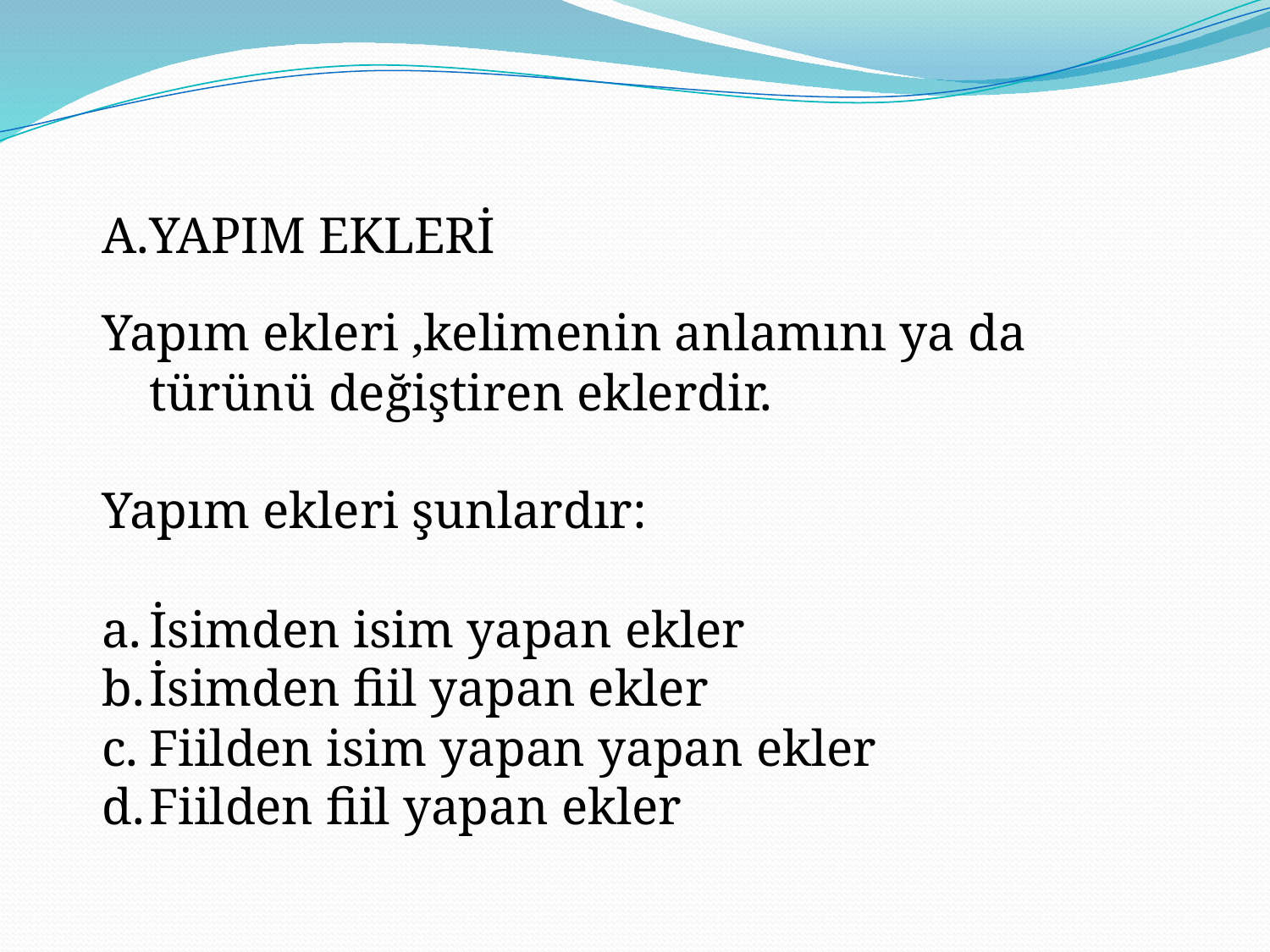

YAPIM EKLERİ

Yapım ekleri ,kelimenin anlamını ya da türünü değiştiren eklerdir.

Yapım ekleri şunlardır:

İsimden isim yapan ekler
İsimden fiil yapan ekler
Fiilden isim yapan yapan ekler
Fiilden fiil yapan ekler